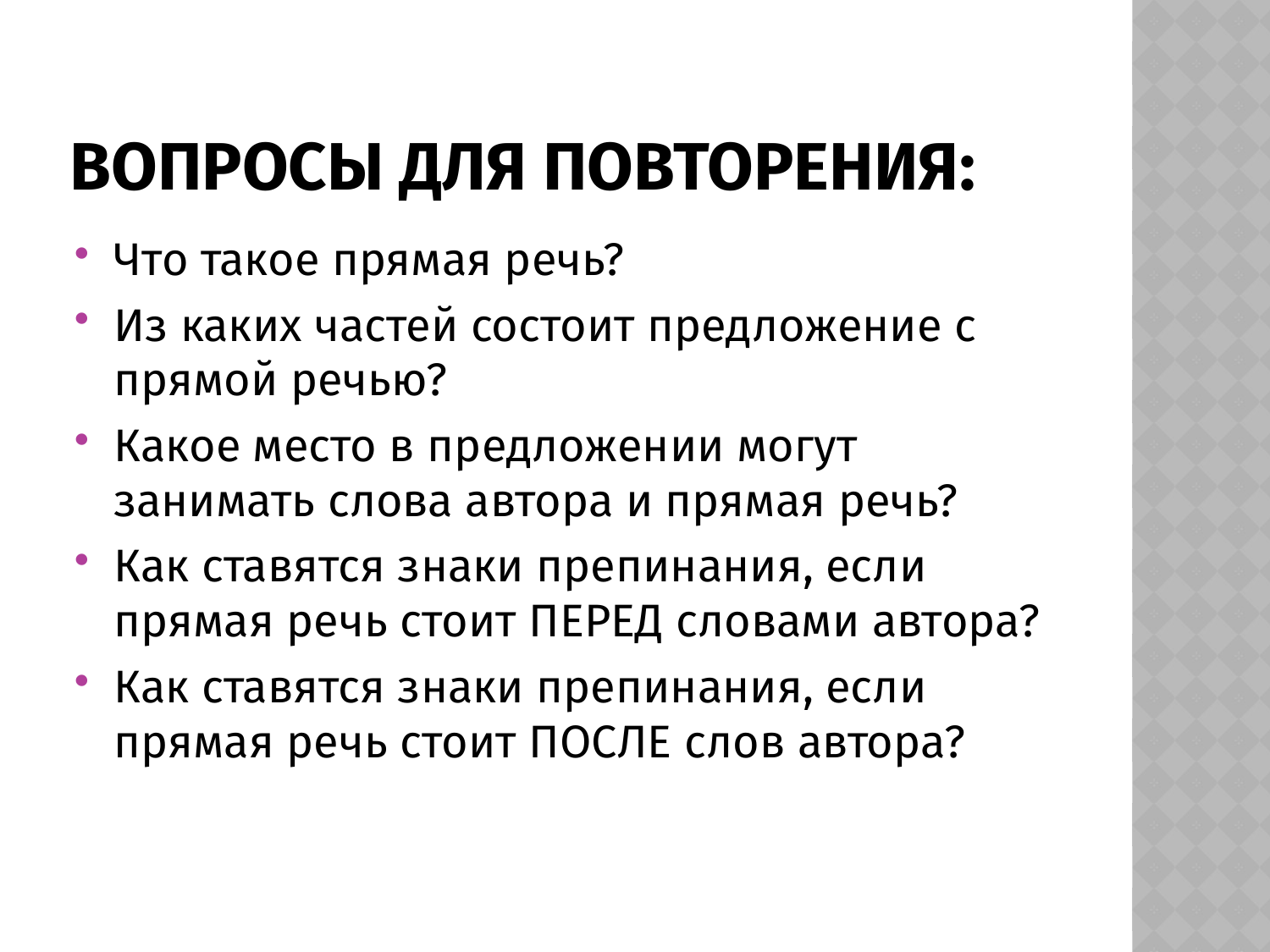

# Вопросы для повторения:
Что такое прямая речь?
Из каких частей состоит предложение с прямой речью?
Какое место в предложении могут занимать слова автора и прямая речь?
Как ставятся знаки препинания, если прямая речь стоит ПЕРЕД словами автора?
Как ставятся знаки препинания, если прямая речь стоит ПОСЛЕ слов автора?